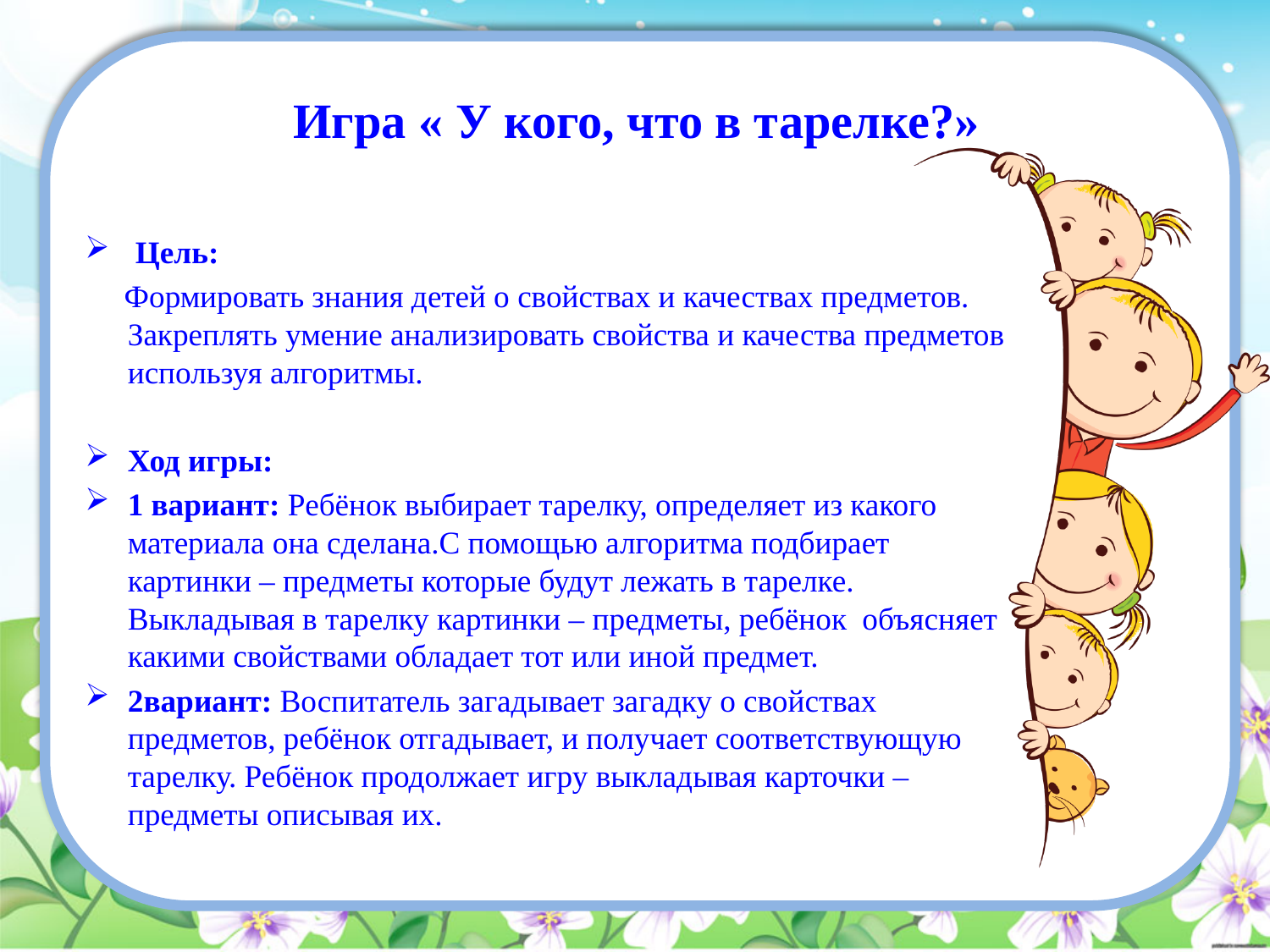

# Игра « У кого, что в тарелке?»
 Цель:
     Формировать знания детей о свойствах и качествах предметов. Закреплять умение анализировать свойства и качества предметов используя алгоритмы.

Ход игры:
1 вариант: Ребёнок выбирает тарелку, определяет из какого материала она сделана.С помощью алгоритма подбирает картинки – предметы которые будут лежать в тарелке. Выкладывая в тарелку картинки – предметы, ребёнок  объясняет какими свойствами обладает тот или иной предмет.
2вариант: Воспитатель загадывает загадку о свойствах предметов, ребёнок отгадывает, и получает соответствующую тарелку. Ребёнок продолжает игру выкладывая карточки –  предметы описывая их.